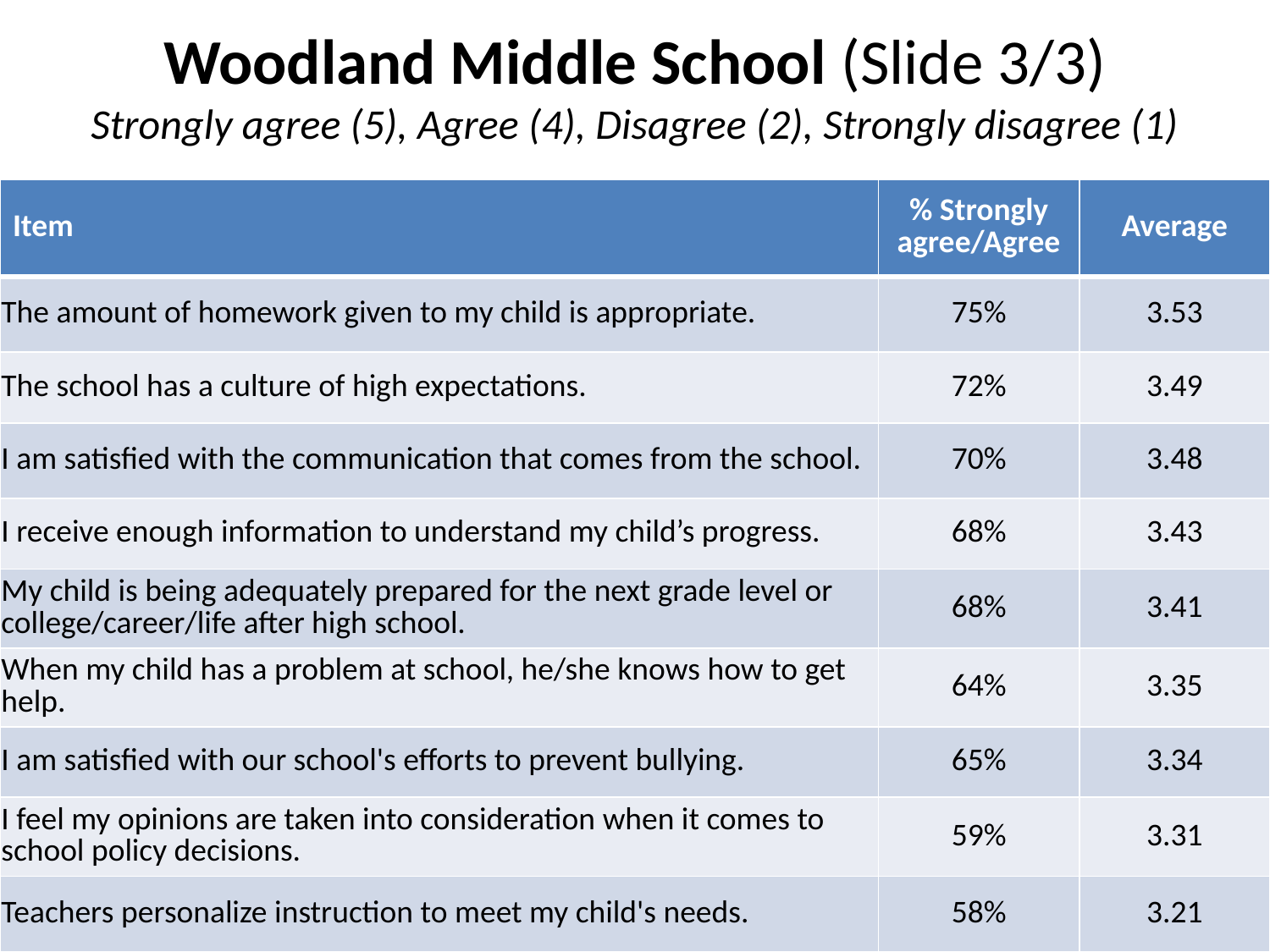

# Woodland Middle School (Slide 3/3) Strongly agree (5), Agree (4), Disagree (2), Strongly disagree (1)
| Item | % Strongly agree/Agree | Average |
| --- | --- | --- |
| The amount of homework given to my child is appropriate. | 75% | 3.53 |
| The school has a culture of high expectations. | 72% | 3.49 |
| I am satisfied with the communication that comes from the school. | 70% | 3.48 |
| I receive enough information to understand my child’s progress. | 68% | 3.43 |
| My child is being adequately prepared for the next grade level or college/career/life after high school. | 68% | 3.41 |
| When my child has a problem at school, he/she knows how to get help. | 64% | 3.35 |
| I am satisfied with our school's efforts to prevent bullying. | 65% | 3.34 |
| I feel my opinions are taken into consideration when it comes to school policy decisions. | 59% | 3.31 |
| Teachers personalize instruction to meet my child's needs. | 58% | 3.21 |